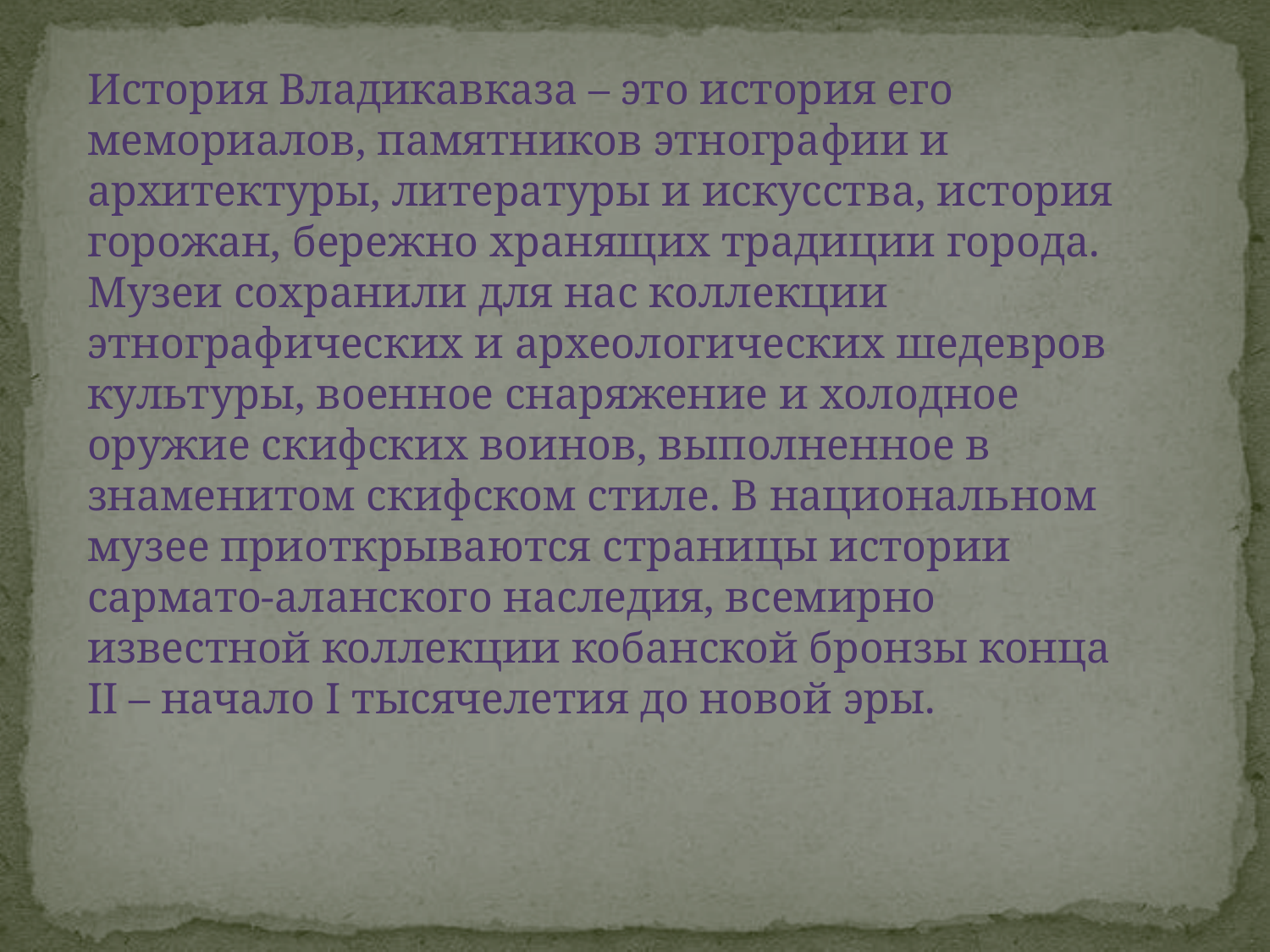

История Владикавказа – это история его мемориалов, памятников этнографии и архитектуры, литературы и искусства, история горожан, бережно хранящих традиции города. Музеи сохранили для нас коллекции этнографических и археологических шедевров культуры, военное снаряжение и холодное оружие скифских воинов, выполненное в знаменитом скифском стиле. В национальном музее приоткрываются страницы истории сармато-аланского наследия, всемирно известной коллекции кобанской бронзы конца II – начало I тысячелетия до новой эры.